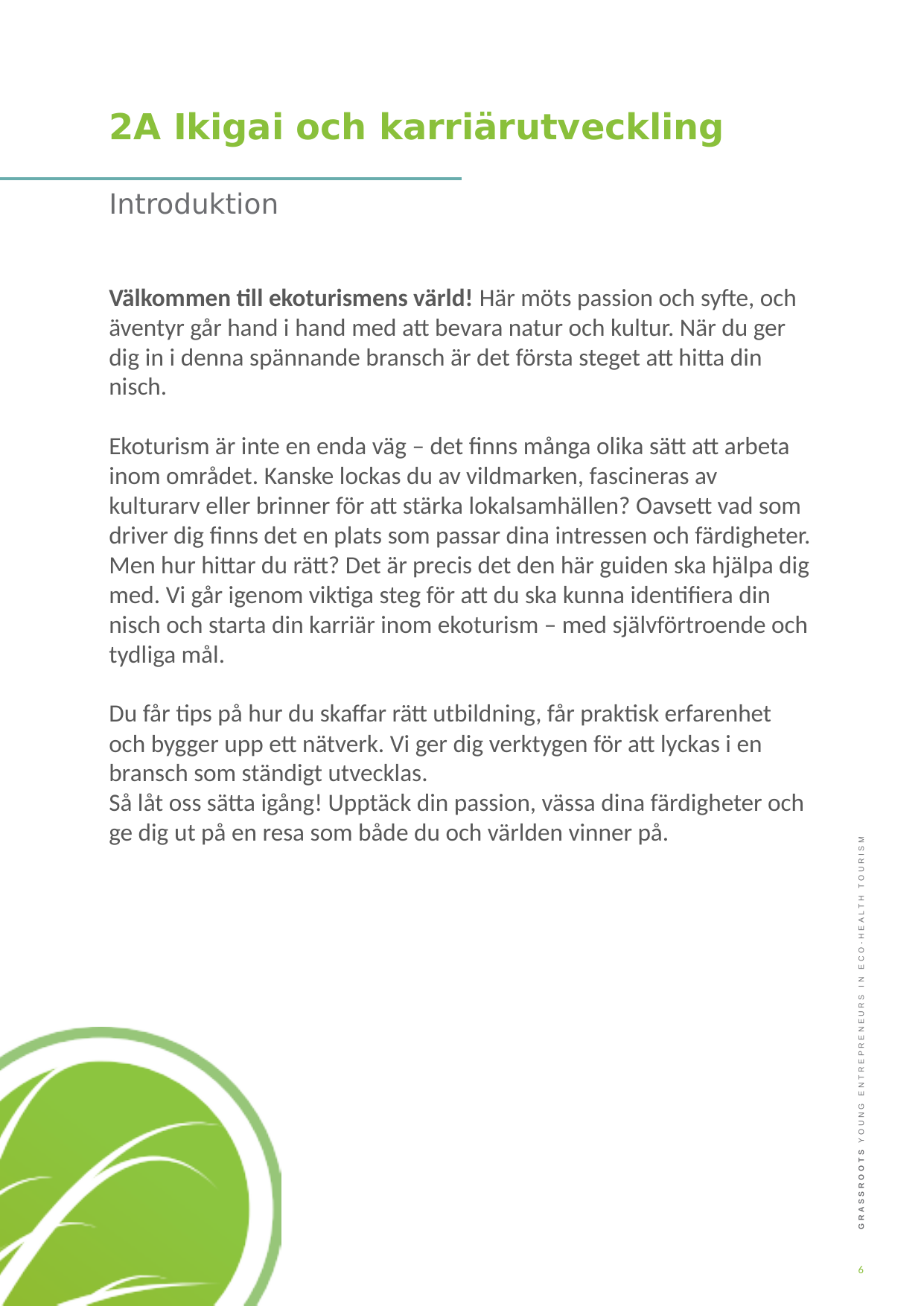

2A Ikigai och karriärutveckling
Introduktion
Välkommen till ekoturismens värld! Här möts passion och syfte, och äventyr går hand i hand med att bevara natur och kultur. När du ger dig in i denna spännande bransch är det första steget att hitta din nisch.

Ekoturism är inte en enda väg – det finns många olika sätt att arbeta inom området. Kanske lockas du av vildmarken, fascineras av kulturarv eller brinner för att stärka lokalsamhällen? Oavsett vad som driver dig finns det en plats som passar dina intressen och färdigheter.
Men hur hittar du rätt? Det är precis det den här guiden ska hjälpa dig med. Vi går igenom viktiga steg för att du ska kunna identifiera din nisch och starta din karriär inom ekoturism – med självförtroende och tydliga mål.

Du får tips på hur du skaffar rätt utbildning, får praktisk erfarenhet och bygger upp ett nätverk. Vi ger dig verktygen för att lyckas i en bransch som ständigt utvecklas.
Så låt oss sätta igång! Upptäck din passion, vässa dina färdigheter och ge dig ut på en resa som både du och världen vinner på.

6